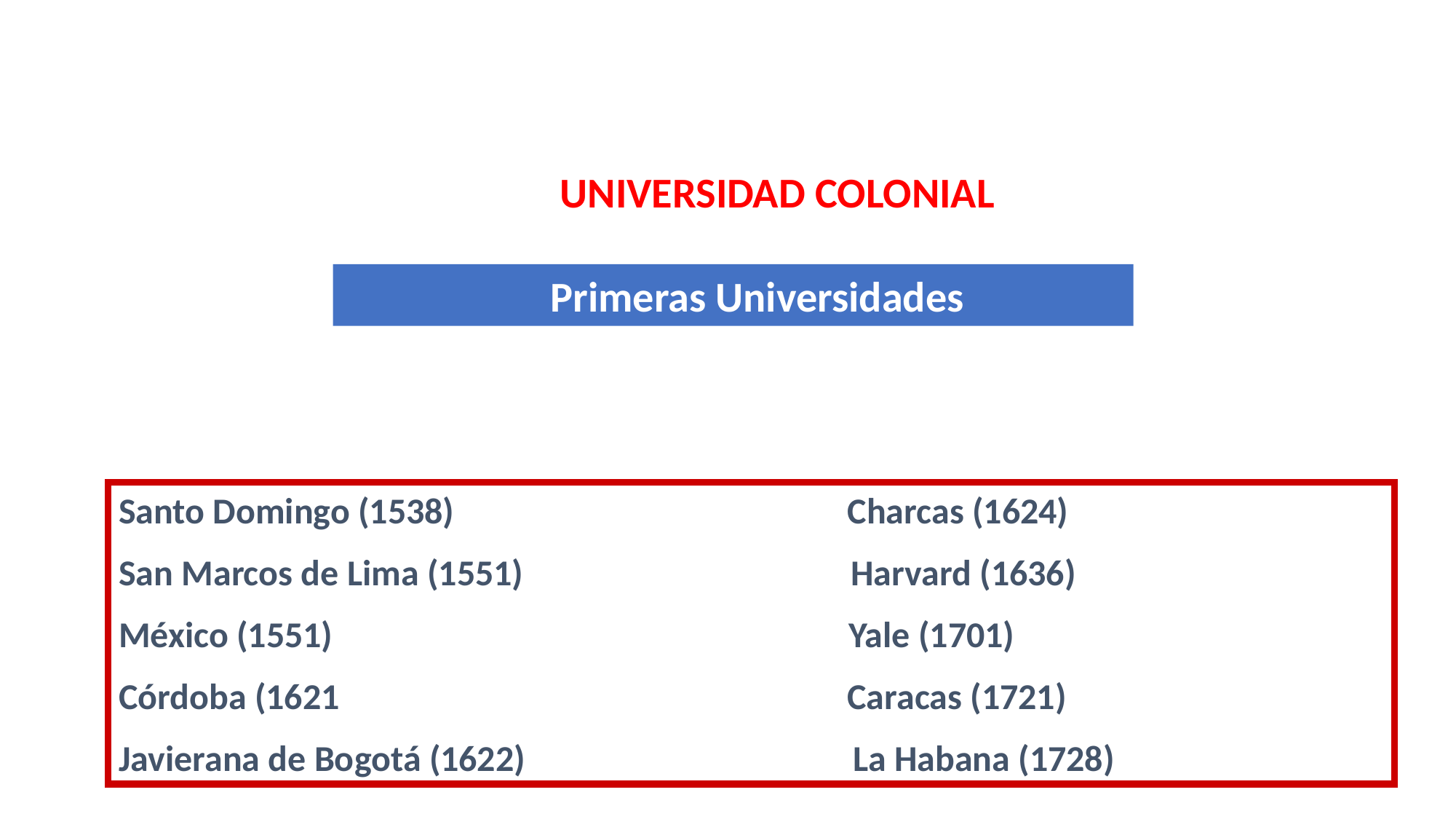

UNIVERSIDAD COLONIAL
       Primeras Universidades
Santo Domingo (1538)                                                Charcas (1624)
San Marcos de Lima (1551)                                        Harvard (1636)
México (1551)                                                               Yale (1701)
Córdoba (1621                                                              Caracas (1721)
Javierana de Bogotá (1622)                                        La Habana (1728)